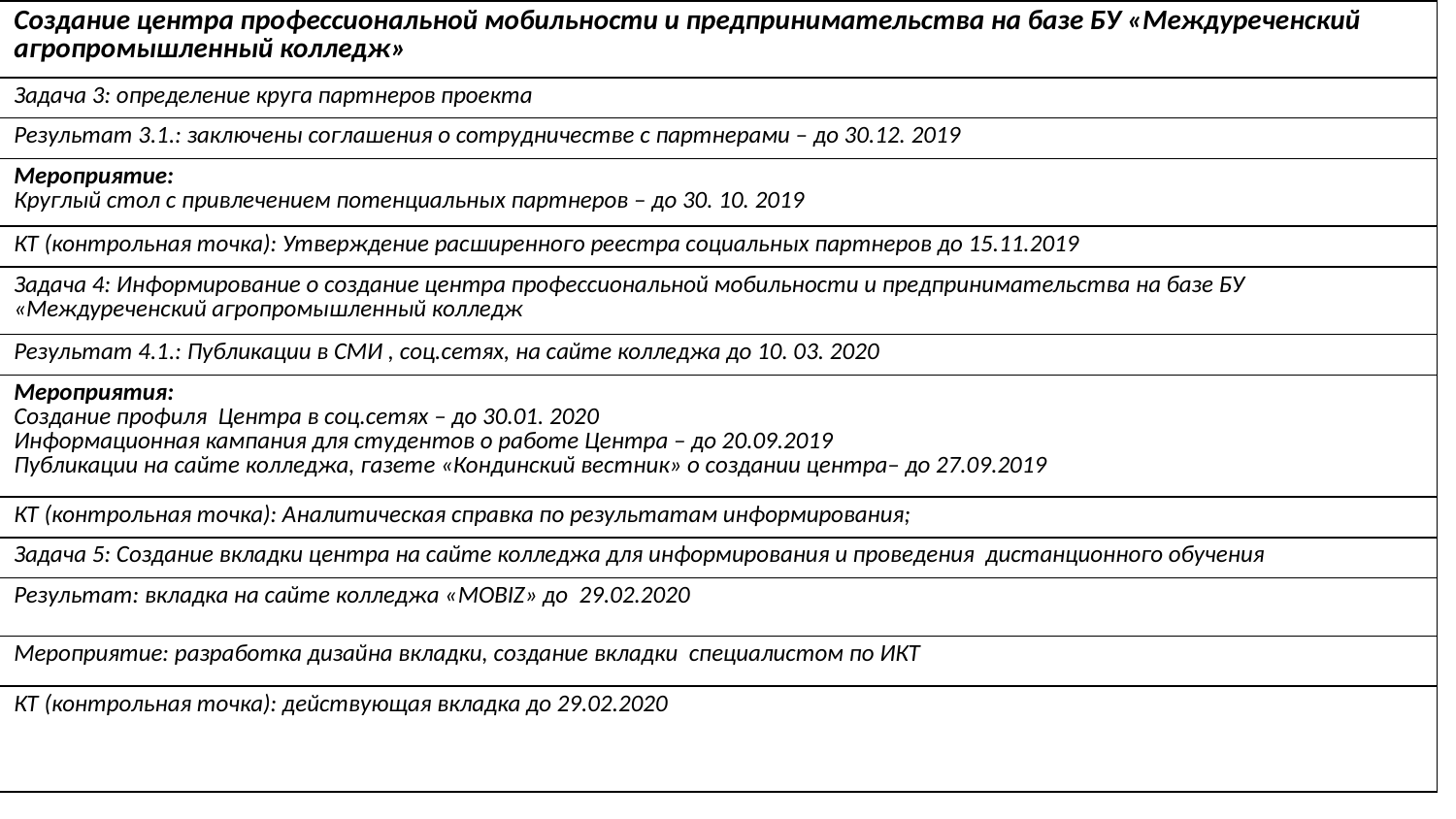

| Создание центра профессиональной мобильности и предпринимательства на базе БУ «Междуреченский агропромышленный колледж» |
| --- |
| Задача 3: определение круга партнеров проекта |
| Результат 3.1.: заключены соглашения о сотрудничестве с партнерами – до 30.12. 2019 |
| Мероприятие: Круглый стол с привлечением потенциальных партнеров – до 30. 10. 2019 |
| КТ (контрольная точка): Утверждение расширенного реестра социальных партнеров до 15.11.2019 |
| Задача 4: Информирование о создание центра профессиональной мобильности и предпринимательства на базе БУ «Междуреченский агропромышленный колледж |
| Результат 4.1.: Публикации в СМИ , соц.сетях, на сайте колледжа до 10. 03. 2020 |
| Мероприятия: Создание профиля Центра в соц.сетях – до 30.01. 2020 Информационная кампания для студентов о работе Центра – до 20.09.2019 Публикации на сайте колледжа, газете «Кондинский вестник» о создании центра– до 27.09.2019 |
| КТ (контрольная точка): Аналитическая справка по результатам информирования; |
| Задача 5: Создание вкладки центра на сайте колледжа для информирования и проведения дистанционного обучения |
| Результат: вкладка на сайте колледжа «MOBIZ» до 29.02.2020 |
| Мероприятие: разработка дизайна вкладки, создание вкладки специалистом по ИКТ |
| КТ (контрольная точка): действующая вкладка до 29.02.2020 |